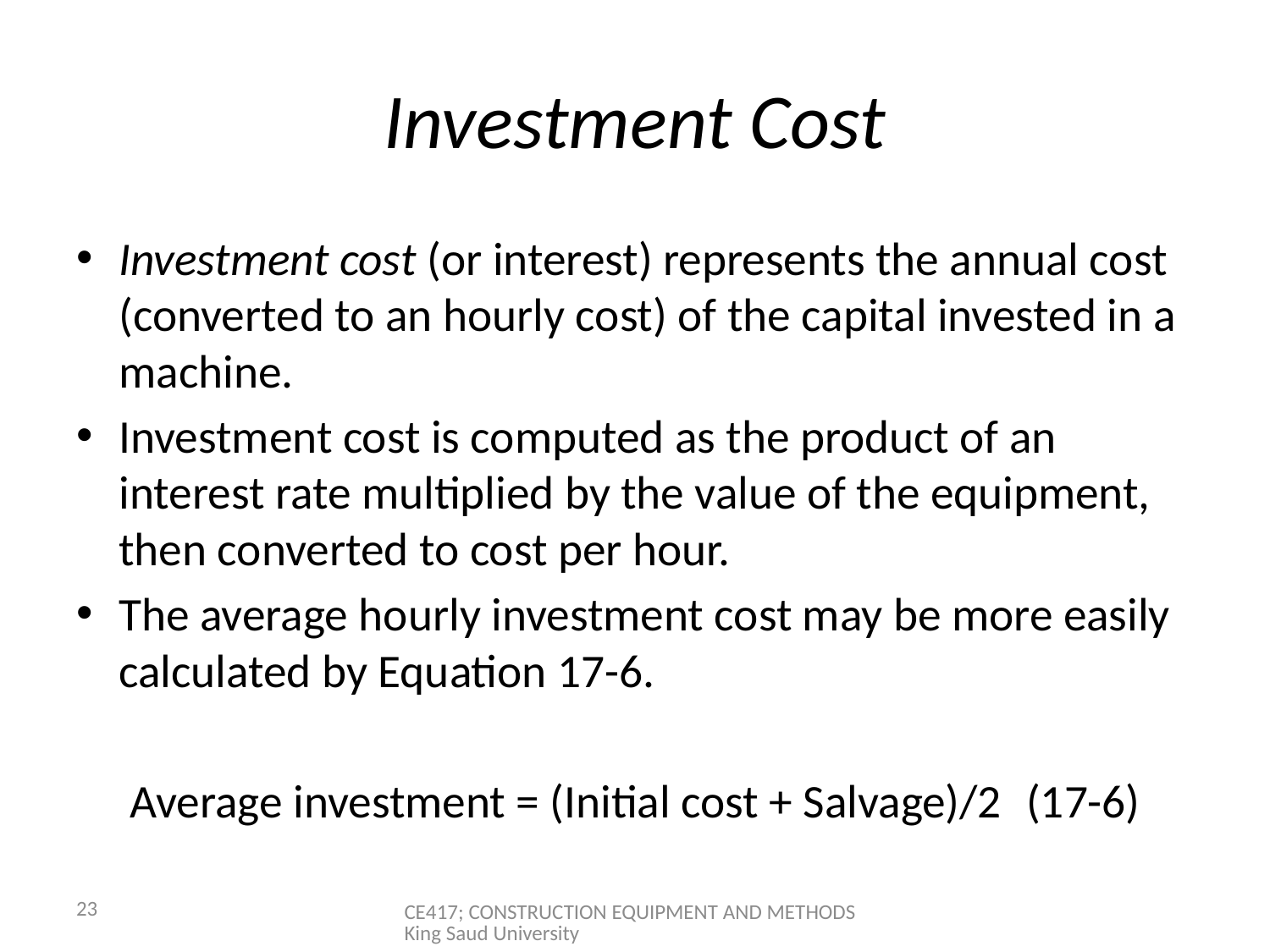

# Investment Cost
Investment cost (or interest) represents the annual cost (converted to an hourly cost) of the capital invested in a machine.
Investment cost is computed as the product of an interest rate multiplied by the value of the equipment, then converted to cost per hour.
The average hourly investment cost may be more easily calculated by Equation 17-6.

Average investment = (Initial cost + Salvage)/2		 (17-6)
23
CE417; CONSTRUCTION EQUIPMENT AND METHODS King Saud University